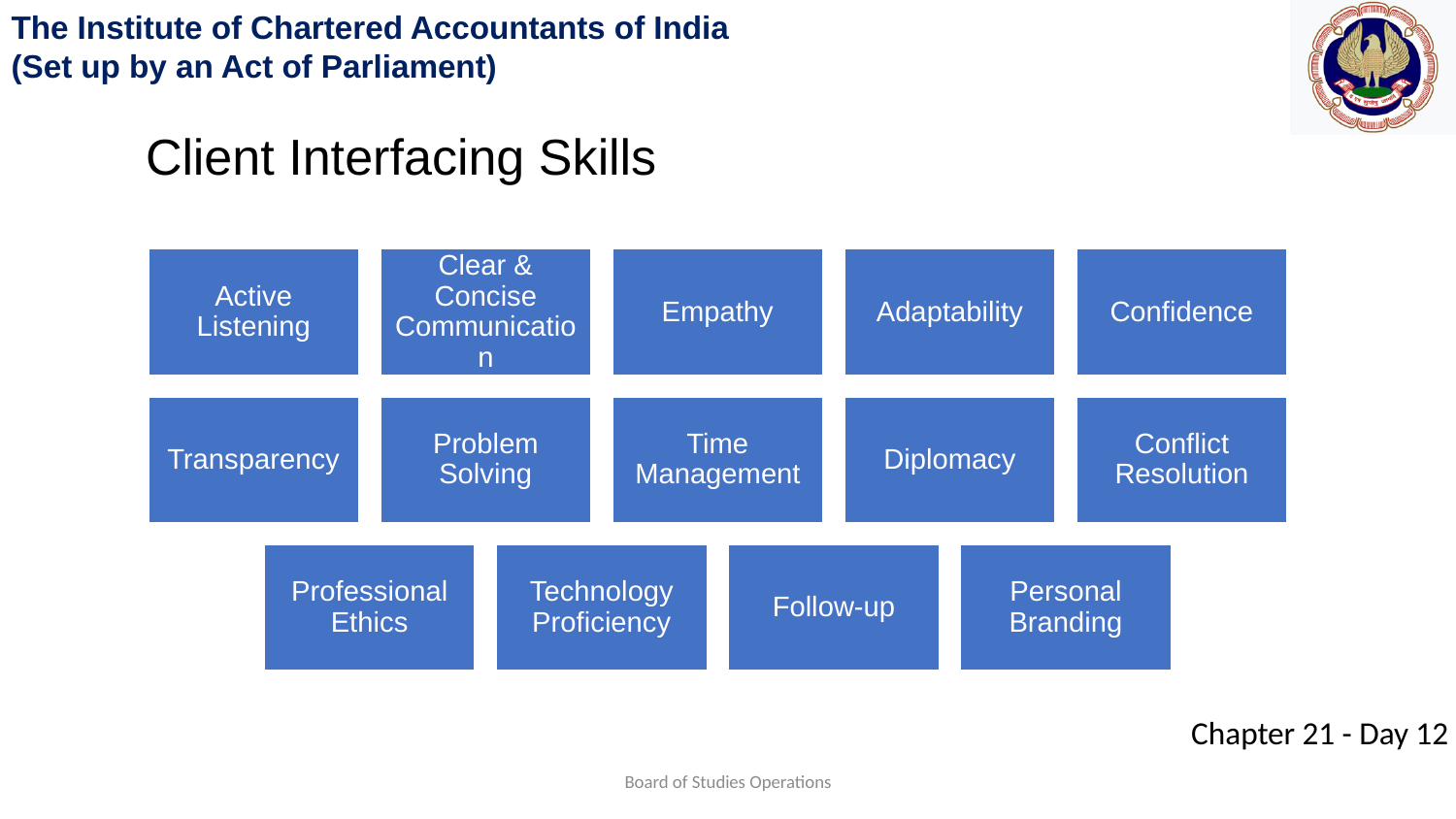

Client Interfacing Skills

Active Listening
Clear & Concise Communication
Empathy
Adaptability
Confidence
Transparency
Problem Solving
Time Management
Diplomacy
Conflict Resolution
Professional Ethics
Technology Proficiency
Follow-up
Personal Branding
Board of Studies Operations